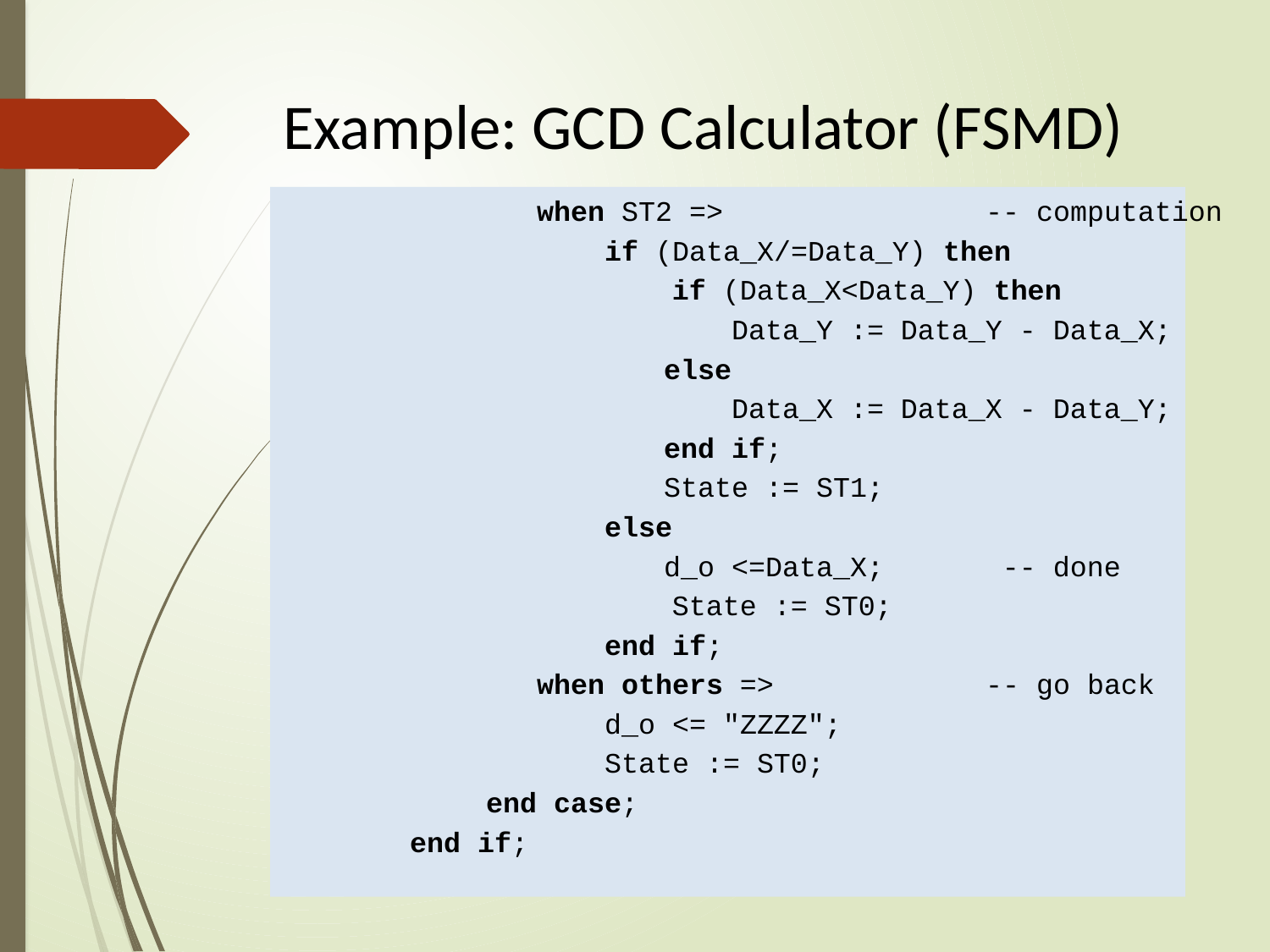

# Example: GCD Calculator (FSMD)

		when ST2 =>		    -- computation
		    if (Data_X/=Data_Y) then
		        if (Data_X<Data_Y) then
			    Data_Y := Data_Y - Data_X;
			else
			    Data_X := Data_X - Data_Y;
			end if;
			State := ST1;
		    else
			d_o <=Data_X;       -- done
		        State := ST0;
		    end if;
		when others =>		    -- go back
		    d_o <= "ZZZZ";
		    State := ST0;
            end case;
 	end if;